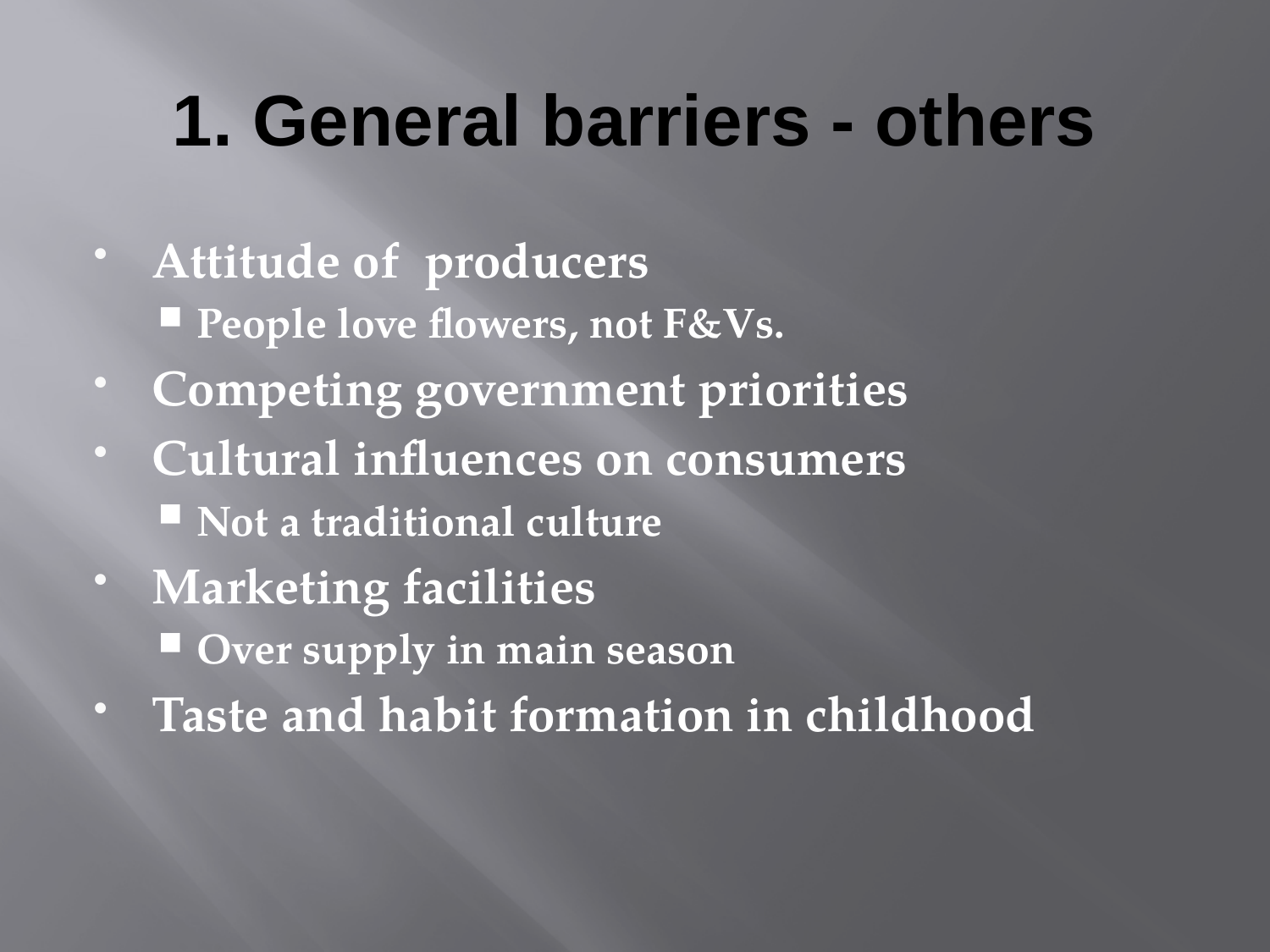

# 1. General barriers - others
Attitude of  producers
People love flowers, not F&Vs.
Competing government priorities
Cultural influences on consumers
Not a traditional culture
Marketing facilities
Over supply in main season
Taste and habit formation in childhood